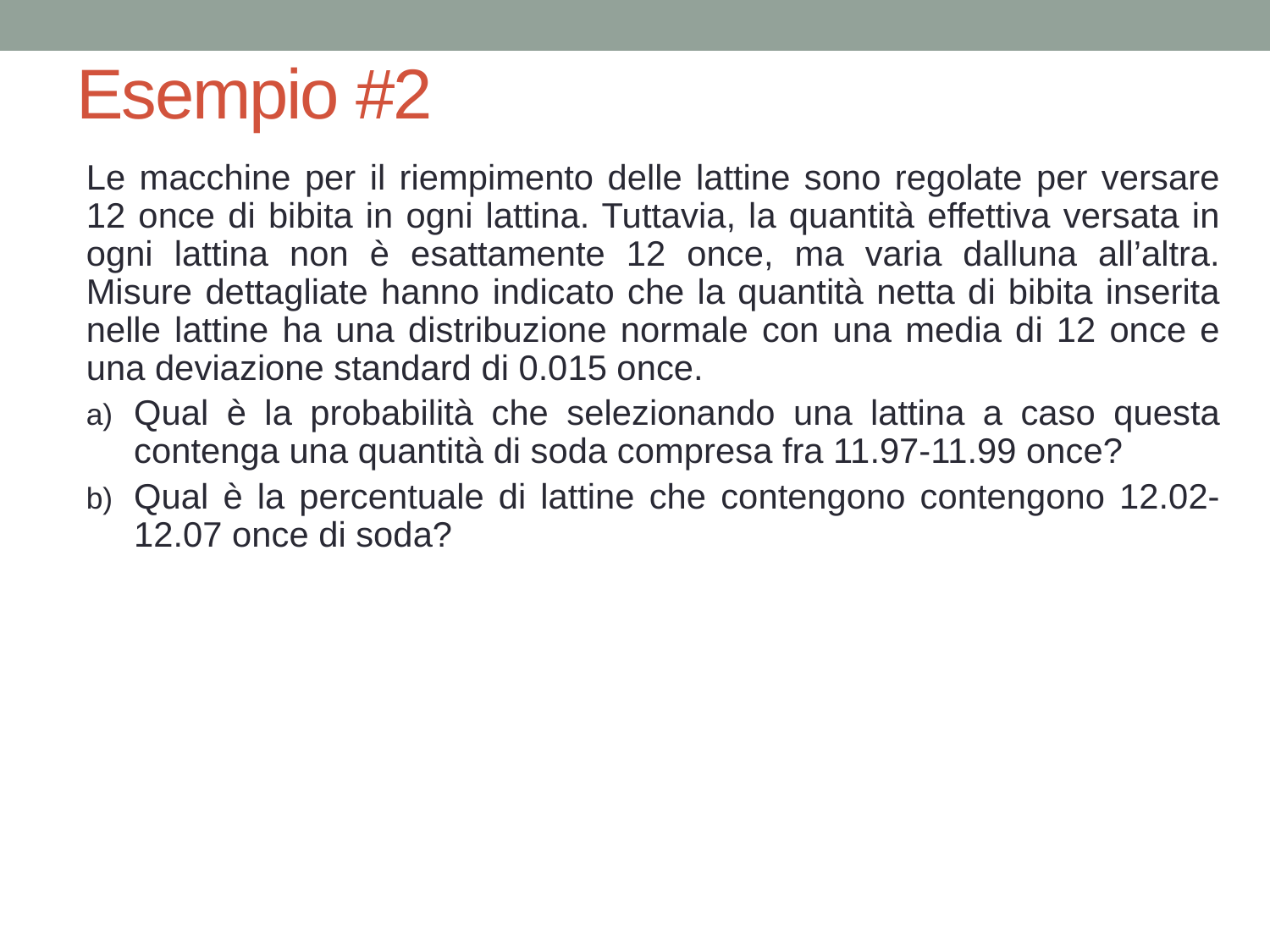

# Esempio #2
Le macchine per il riempimento delle lattine sono regolate per versare 12 once di bibita in ogni lattina. Tuttavia, la quantità effettiva versata in ogni lattina non è esattamente 12 once, ma varia dalluna all’altra. Misure dettagliate hanno indicato che la quantità netta di bibita inserita nelle lattine ha una distribuzione normale con una media di 12 once e una deviazione standard di 0.015 once.
Qual è la probabilità che selezionando una lattina a caso questa contenga una quantità di soda compresa fra 11.97-11.99 once?
Qual è la percentuale di lattine che contengono contengono 12.02-12.07 once di soda?